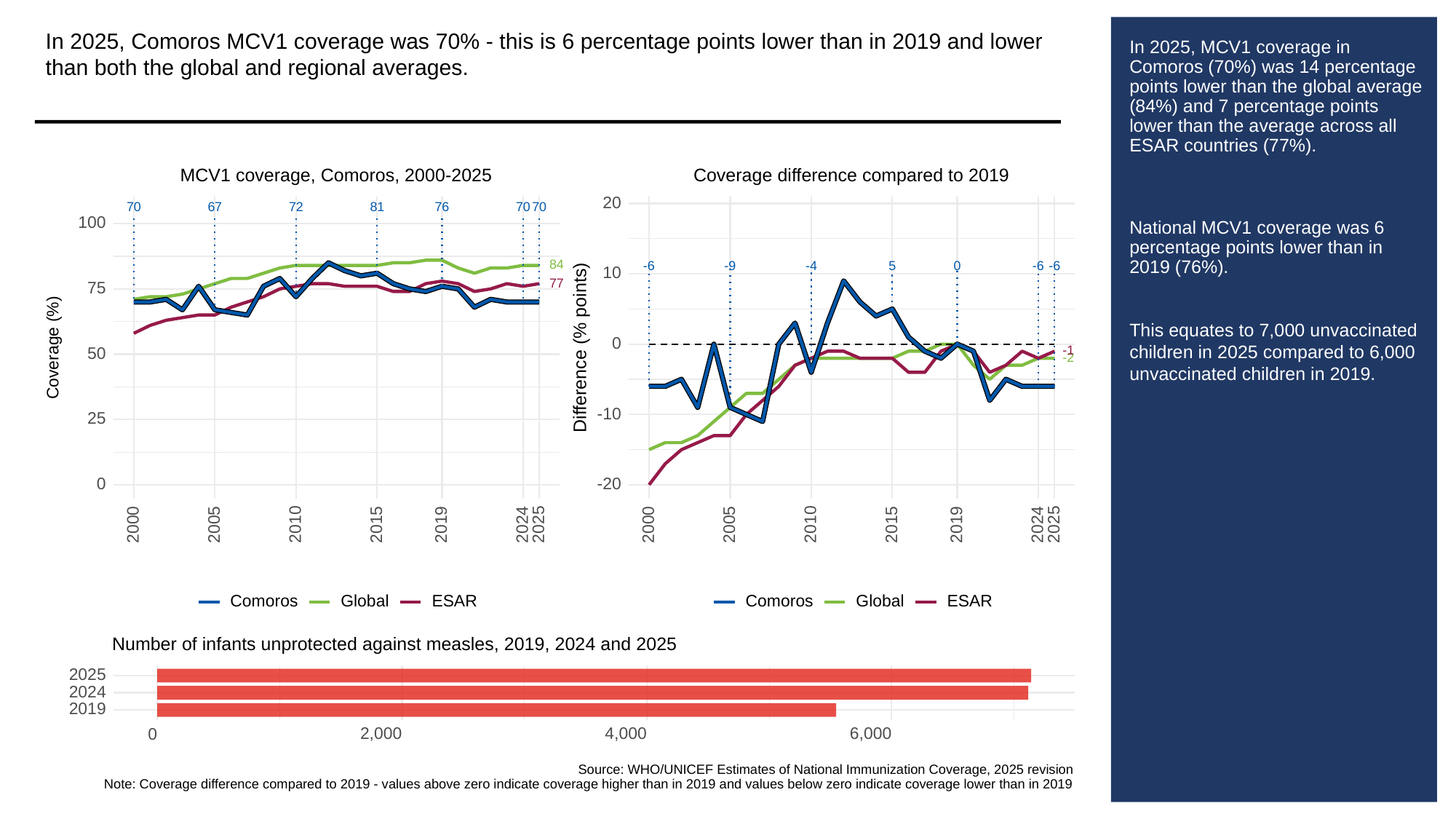

In 2025, Comoros MCV1 coverage was 70% - this is 6 percentage points lower than in 2019 and lower than both the global and regional averages.
# In 2025, MCV1 coverage in Comoros (70%) was 14 percentage points lower than the global average (84%) and 7 percentage points lower than the average across all ESAR countries (77%).

National MCV1 coverage was 6 percentage points lower than in 2019 (76%).

This equates to 7,000 unvaccinated children in 2025 compared to 6,000 unvaccinated children in 2019.

MCV1 coverage, Comoros, 2000-2025
Coverage difference compared to 2019

20
70
67
81
76
70
70
72

100

84
-6
-9
0
-6
-6
5
-4

10

77

75

0
Difference (% points)
Coverage (%)

-1
50
-2

-10
25

0
-20

2000
2005
2010
2015
2019
2024
2025
2000
2005
2010
2015
2019
2024
2025
Comoros
Global
ESAR
Comoros
Global
ESAR

Number of infants unprotected against measles, 2019, 2024 and 2025

2025

2024

2019

2,000
4,000
6,000
0
Source: WHO/UNICEF Estimates of National Immunization Coverage, 2025 revision
Note: Coverage difference compared to 2019 - values above zero indicate coverage higher than in 2019 and values below zero indicate coverage lower than in 2019